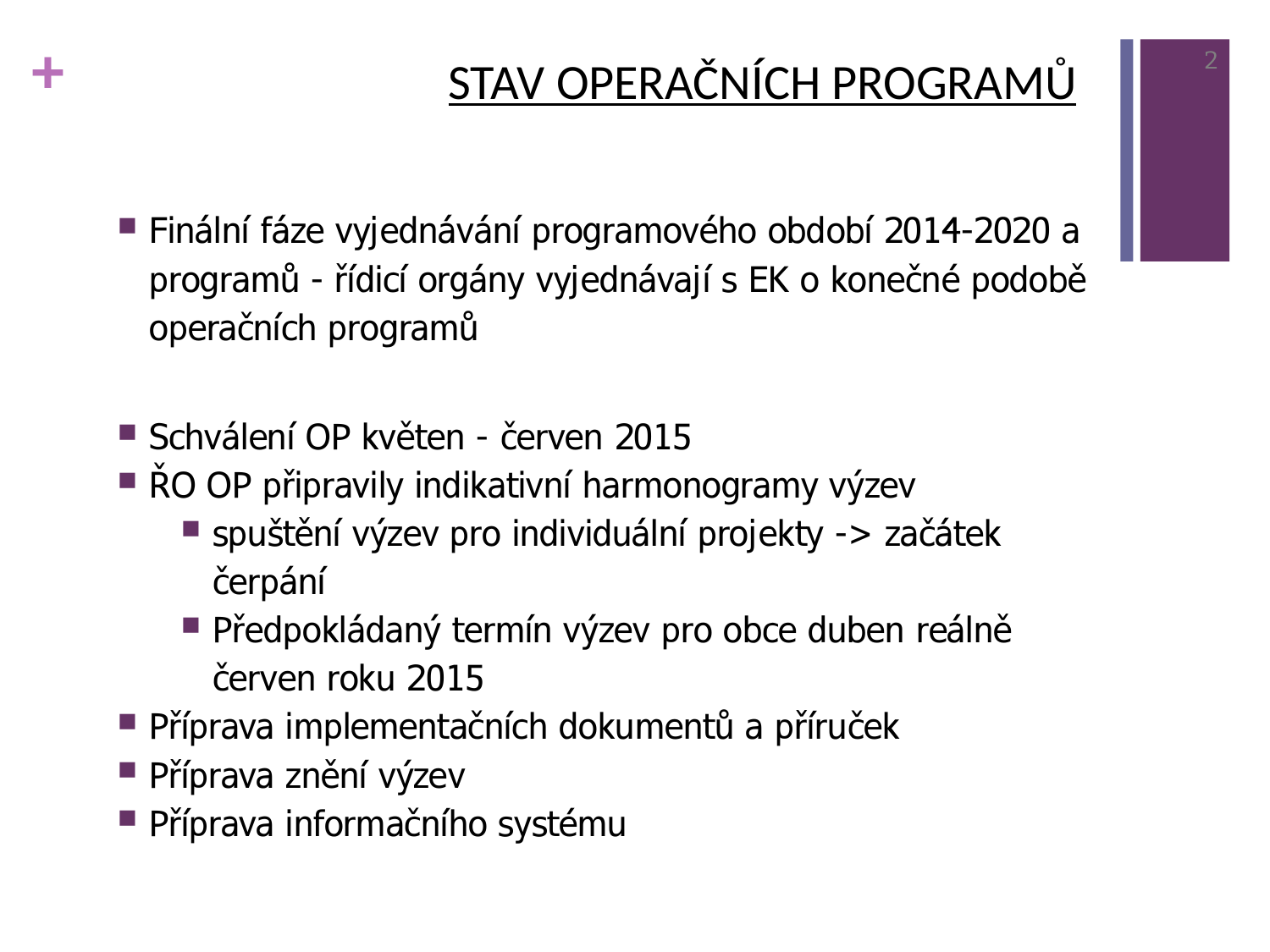

2
# STAV OPERAČNÍCH PROGRAMŮ
Finální fáze vyjednávání programového období 2014-2020 a programů - řídicí orgány vyjednávají s EK o konečné podobě operačních programů

Schválení OP květen - červen 2015
ŘO OP připravily indikativní harmonogramy výzev
spuštění výzev pro individuální projekty -> začátek čerpání
Předpokládaný termín výzev pro obce duben reálně červen roku 2015
Příprava implementačních dokumentů a příruček
Příprava znění výzev
Příprava informačního systému